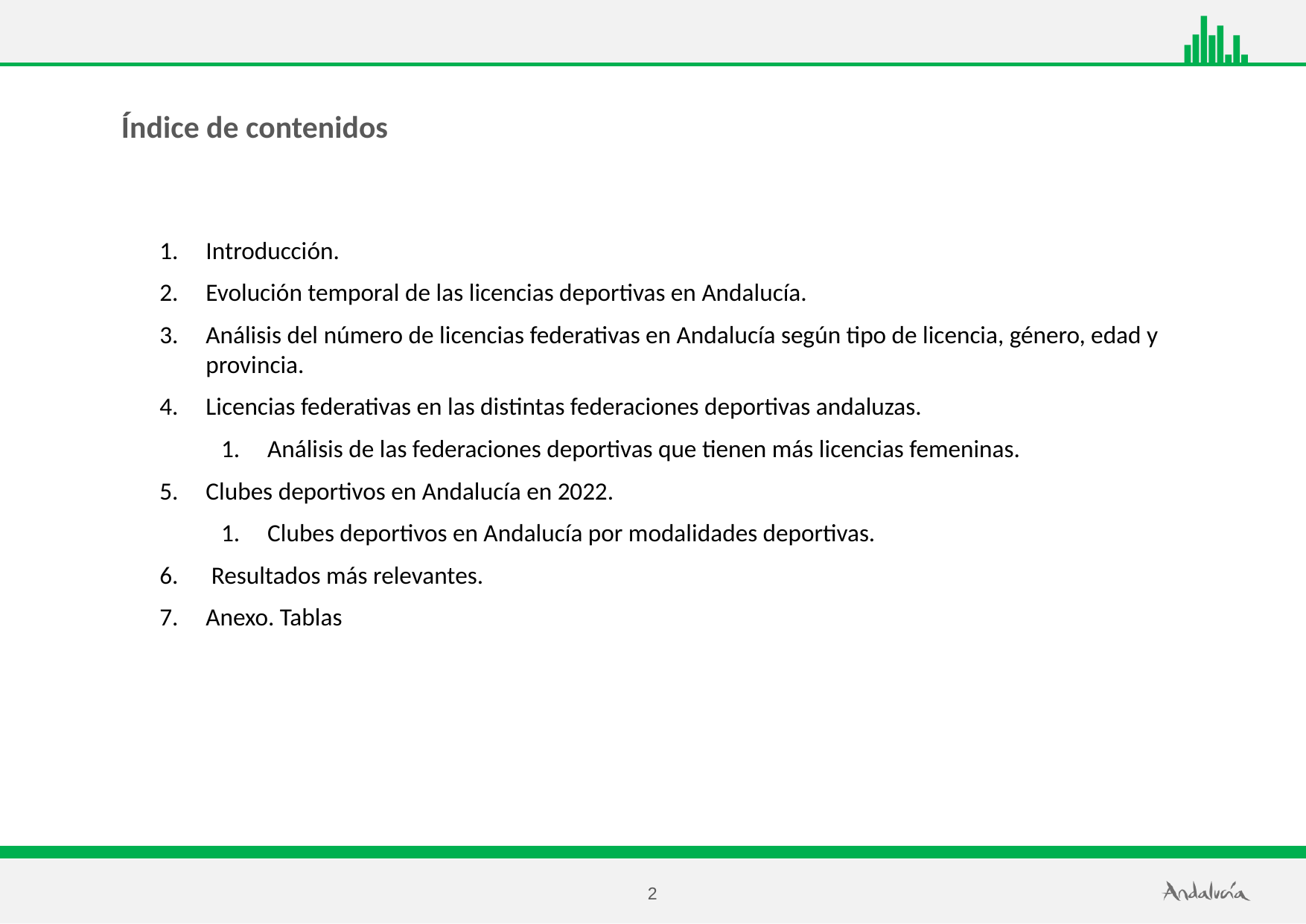

Índice de contenidos
Introducción.
Evolución temporal de las licencias deportivas en Andalucía.
Análisis del número de licencias federativas en Andalucía según tipo de licencia, género, edad y provincia.
Licencias federativas en las distintas federaciones deportivas andaluzas.
Análisis de las federaciones deportivas que tienen más licencias femeninas.
Clubes deportivos en Andalucía en 2022.
Clubes deportivos en Andalucía por modalidades deportivas.
 Resultados más relevantes.
Anexo. Tablas